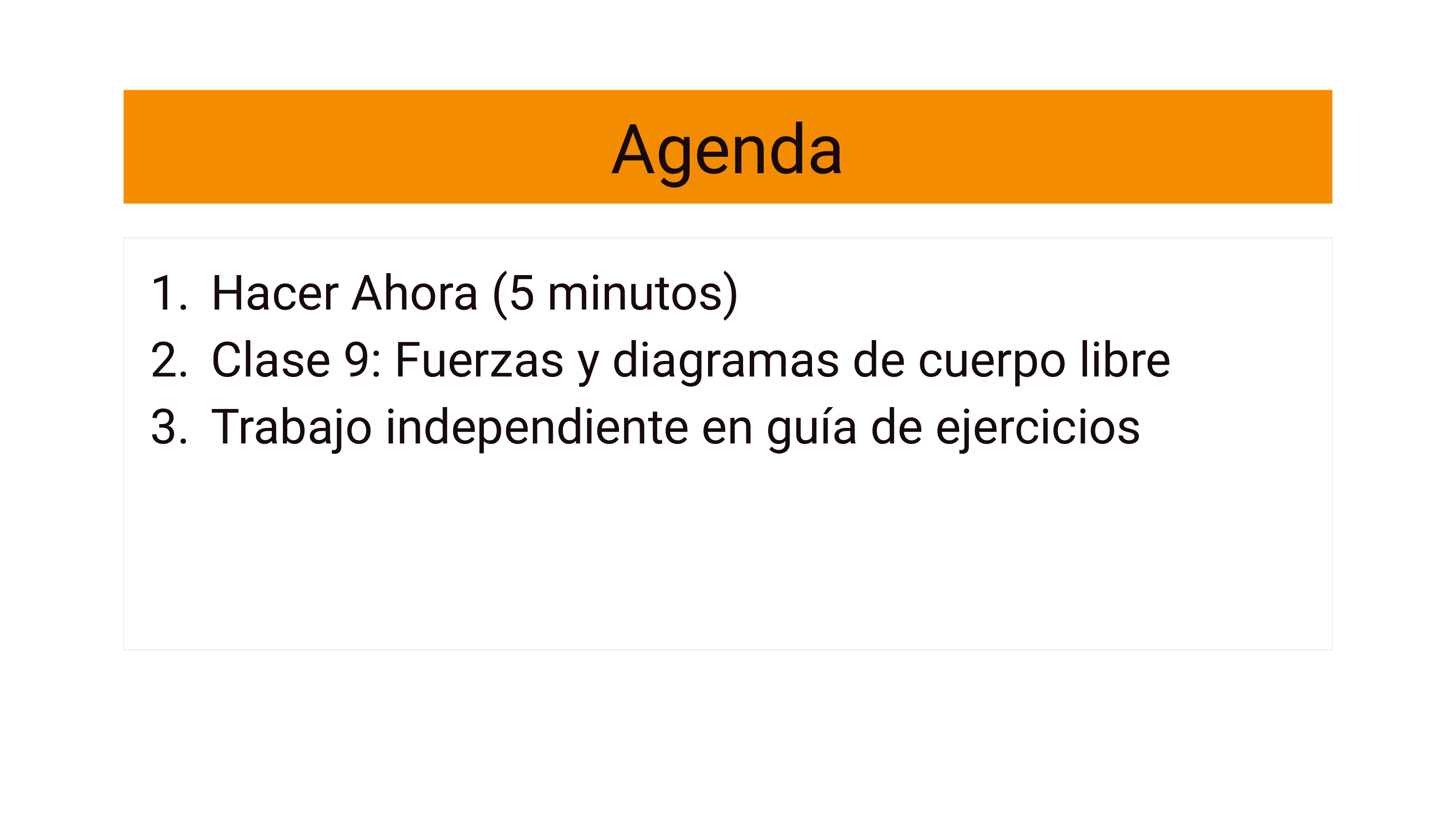

# Agenda
Hacer Ahora (5 minutos)
Clase 9: Fuerzas y diagramas de cuerpo libre
Trabajo independiente en guía de ejercicios